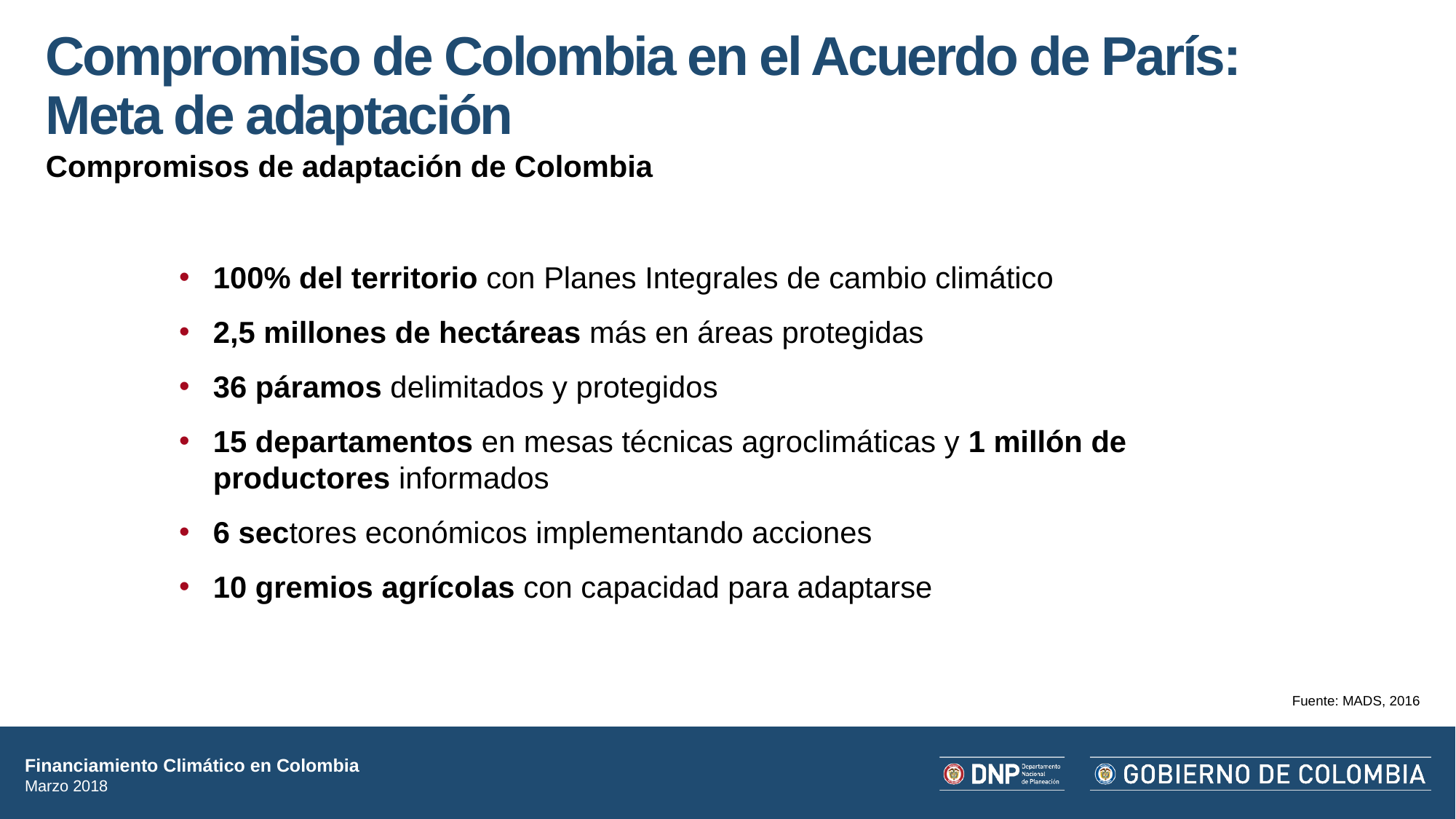

# Compromiso de Colombia en el Acuerdo de París: Meta de adaptación
Compromisos de adaptación de Colombia
100% del territorio con Planes Integrales de cambio climático
2,5 millones de hectáreas más en áreas protegidas
36 páramos delimitados y protegidos
15 departamentos en mesas técnicas agroclimáticas y 1 millón de productores informados
6 sectores económicos implementando acciones
10 gremios agrícolas con capacidad para adaptarse
Fuente: MADS, 2016